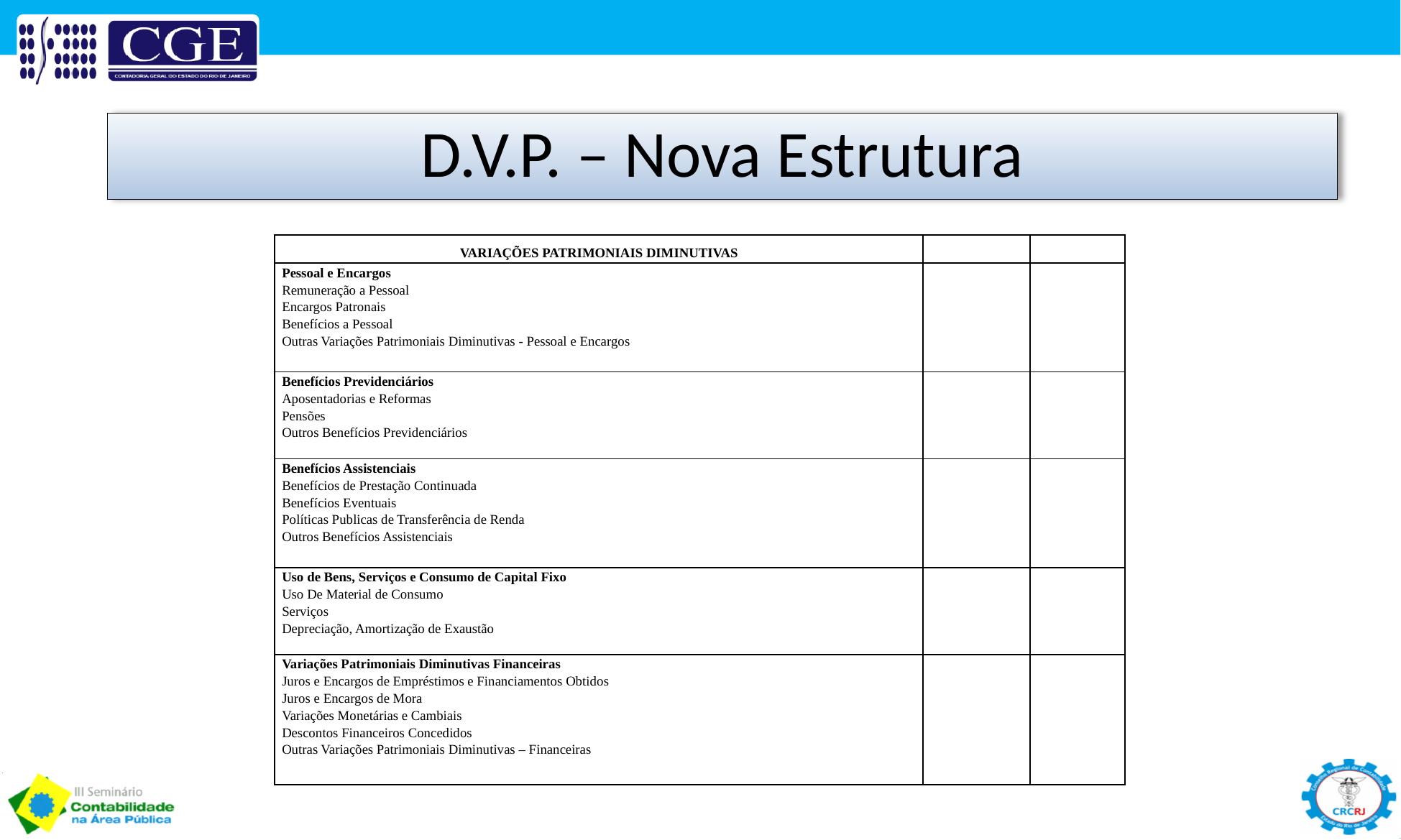

D.V.P. – Nova Estrutura
| VARIAÇÕES PATRIMONIAIS DIMINUTIVAS |  |  |
| --- | --- | --- |
| Pessoal e Encargos Remuneração a Pessoal Encargos Patronais Benefícios a Pessoal Outras Variações Patrimoniais Diminutivas - Pessoal e Encargos |  |  |
| Benefícios Previdenciários Aposentadorias e Reformas Pensões Outros Benefícios Previdenciários |  |  |
| Benefícios Assistenciais Benefícios de Prestação Continuada Benefícios Eventuais Políticas Publicas de Transferência de Renda Outros Benefícios Assistenciais |  |  |
| Uso de Bens, Serviços e Consumo de Capital Fixo Uso De Material de Consumo Serviços Depreciação, Amortização de Exaustão |  |  |
| Variações Patrimoniais Diminutivas Financeiras Juros e Encargos de Empréstimos e Financiamentos Obtidos Juros e Encargos de Mora Variações Monetárias e Cambiais Descontos Financeiros Concedidos Outras Variações Patrimoniais Diminutivas – Financeiras |  |  |